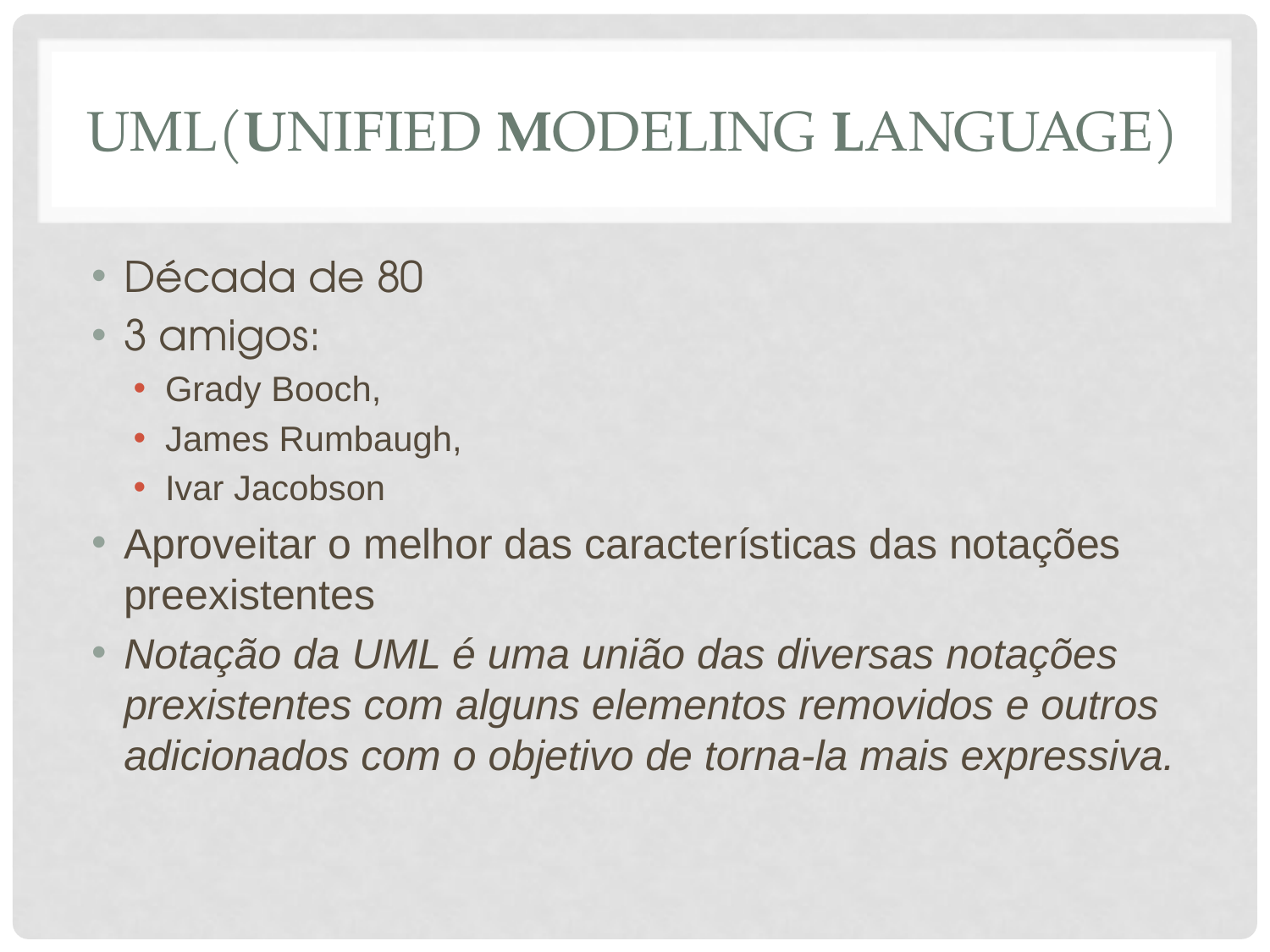

# UML(Unified Modeling Language)
Década de 80
3 amigos:
Grady Booch,
James Rumbaugh,
Ivar Jacobson
Aproveitar o melhor das características das notações preexistentes
Notação da UML é uma união das diversas notações prexistentes com alguns elementos removidos e outros adicionados com o objetivo de torna-la mais expressiva.